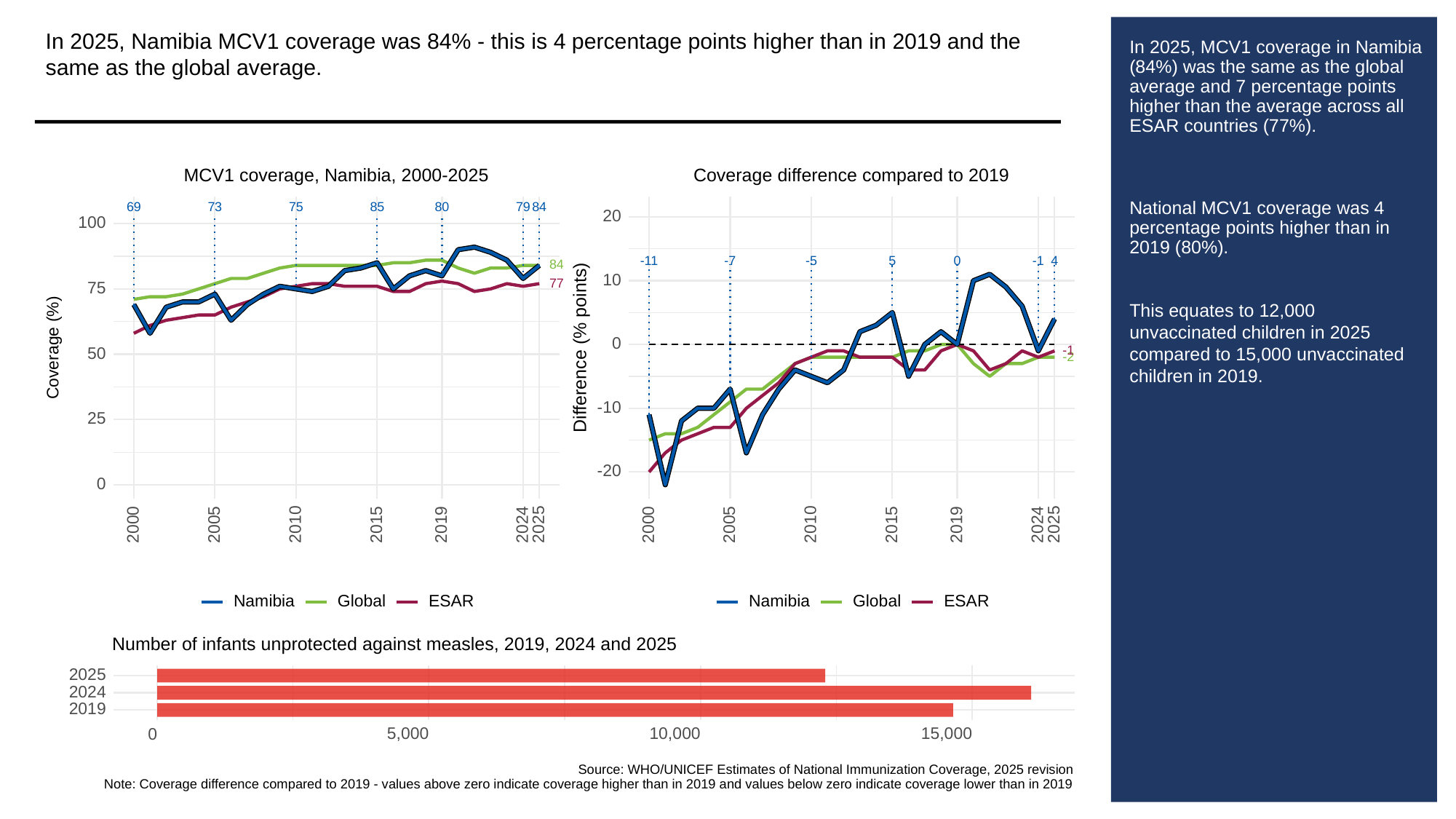

In 2025, Namibia MCV1 coverage was 84% - this is 4 percentage points higher than in 2019 and the same as the global average.
# In 2025, MCV1 coverage in Namibia (84%) was the same as the global average and 7 percentage points higher than the average across all ESAR countries (77%).

National MCV1 coverage was 4 percentage points higher than in 2019 (80%).

This equates to 12,000 unvaccinated children in 2025 compared to 15,000 unvaccinated children in 2019.

MCV1 coverage, Namibia, 2000-2025
Coverage difference compared to 2019

73
69
85
80
79
84
75
20

100

0
-11
-1
-5
5
4
-7

84

10
77

75

0
Difference (% points)
Coverage (%)

-1
50
-2

-10

25

-20

0

2000
2005
2010
2015
2019
2024
2025
2000
2005
2010
2015
2019
2024
2025
Global
ESAR
Global
ESAR
Namibia
Namibia

Number of infants unprotected against measles, 2019, 2024 and 2025

2025

2024

2019

5,000
10,000
15,000
0
Source: WHO/UNICEF Estimates of National Immunization Coverage, 2025 revision
Note: Coverage difference compared to 2019 - values above zero indicate coverage higher than in 2019 and values below zero indicate coverage lower than in 2019